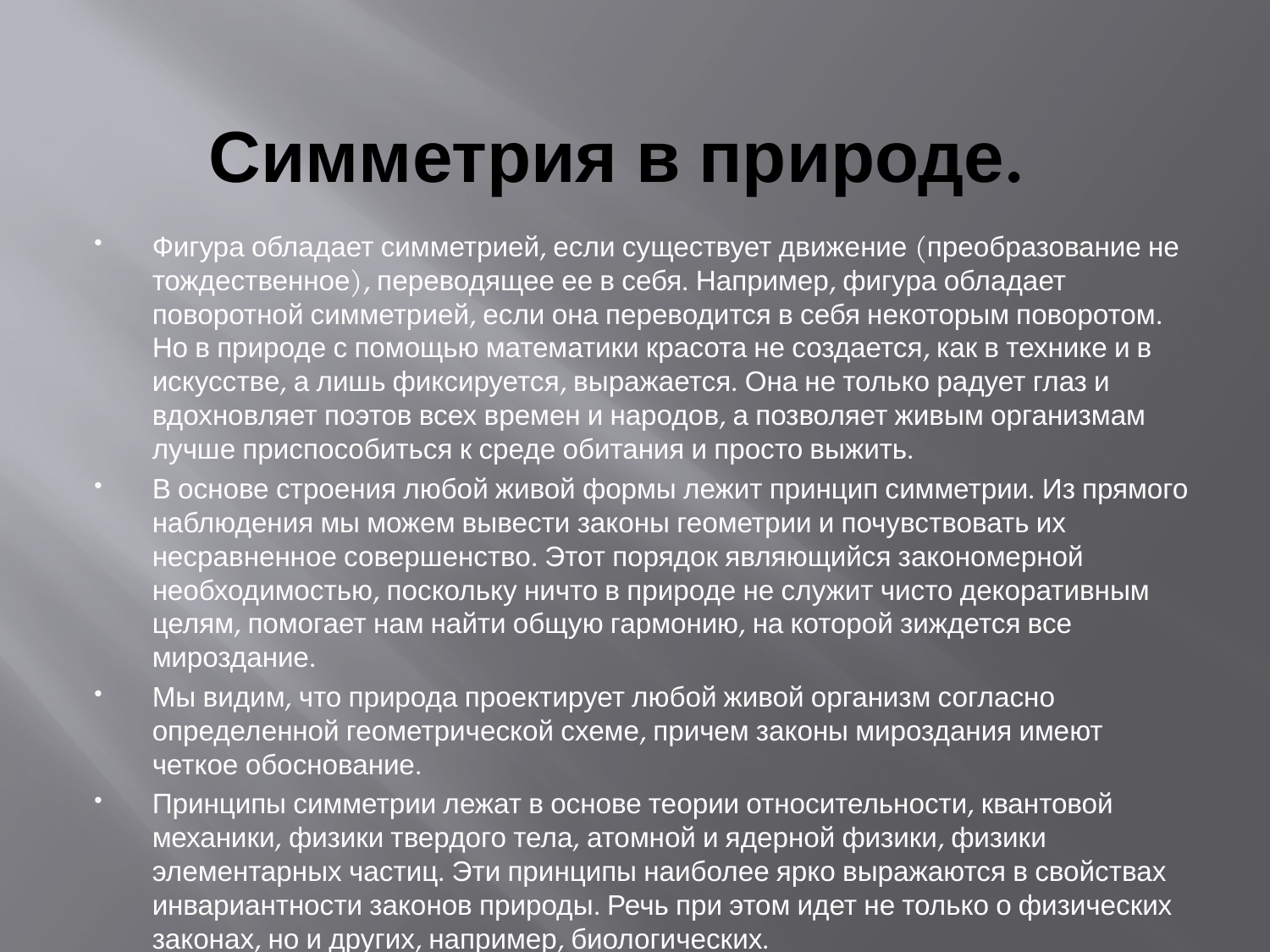

# Симметрия в природе.
Фигура обладает симметрией, если существует движение (преобразование не тождественное), переводящее ее в себя. Например, фигура обладает поворотной симметрией, если она переводится в себя некоторым поворотом. Но в природе с помощью математики красота не создается, как в технике и в искусстве, а лишь фиксируется, выражается. Она не только радует глаз и вдохновляет поэтов всех времен и народов, а позволяет живым организмам лучше приспособиться к среде обитания и просто выжить.
В основе строения любой живой формы лежит принцип симметрии. Из прямого наблюдения мы можем вывести законы геометрии и почувствовать их несравненное совершенство. Этот порядок являющийся закономерной необходимостью, поскольку ничто в природе не служит чисто декоративным целям, помогает нам найти общую гармонию, на которой зиждется все мироздание.
Мы видим, что природа проектирует любой живой организм согласно определенной геометрической схеме, причем законы мироздания имеют четкое обоснование.
Принципы симметрии лежат в основе теории относительности, квантовой механики, физики твердого тела, атомной и ядерной физики, физики элементарных частиц. Эти принципы наиболее ярко выражаются в свойствах инвариантности законов природы. Речь при этом идет не только о физических законах, но и других, например, биологических.